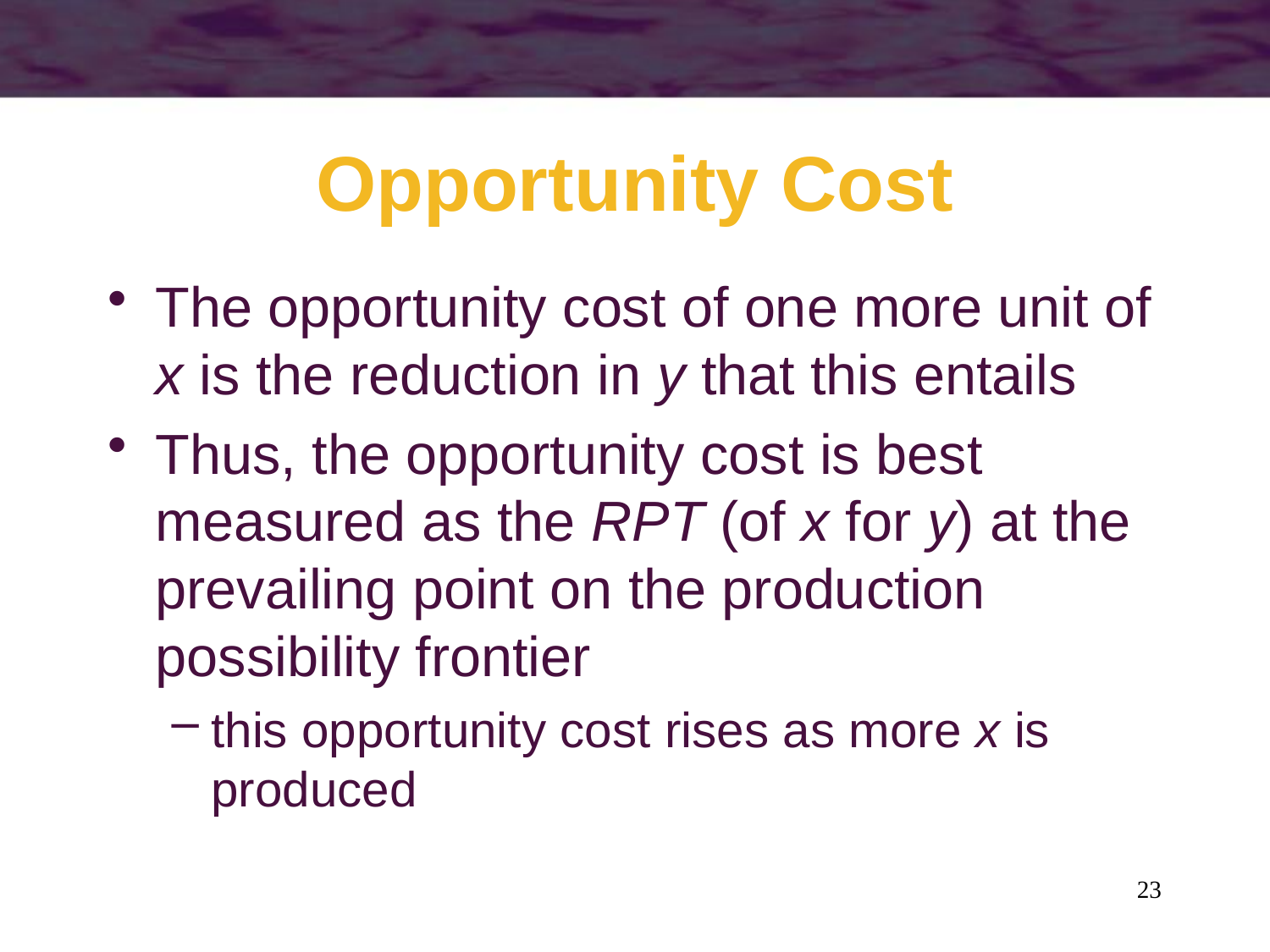

# Opportunity Cost
The opportunity cost of one more unit of x is the reduction in y that this entails
Thus, the opportunity cost is best measured as the RPT (of x for y) at the prevailing point on the production possibility frontier
this opportunity cost rises as more x is produced
23